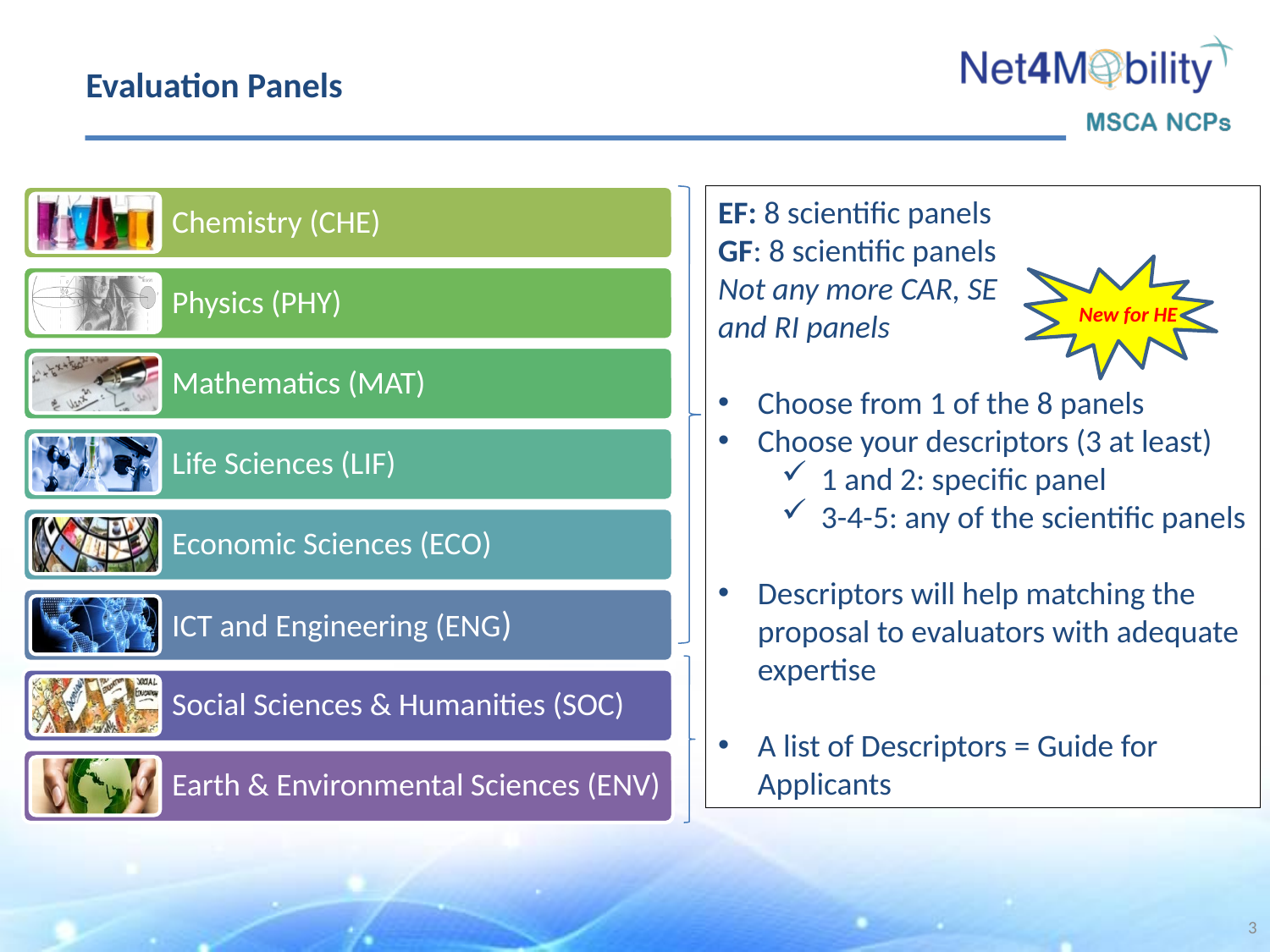

# Evaluation Panels
Chemistry (CHE)
Physics (PHY)
Mathematics (MAT)
Life Sciences (LIF)
Economic Sciences (ECO)
ICT and Engineering (ENG)
Social Sciences & Humanities (SOC)
Earth & Environmental Sciences (ENV)

EF: 8 scientific panels
GF: 8 scientific panels
Not any more CAR, SE
and RI panels

Choose from 1 of the 8 panels
Choose your descriptors (3 at least)
1 and 2: specific panel
3-4-5: any of the scientific panels

Descriptors will help matching the proposal to evaluators with adequate expertise

A list of Descriptors = Guide for Applicants

New for HE

3